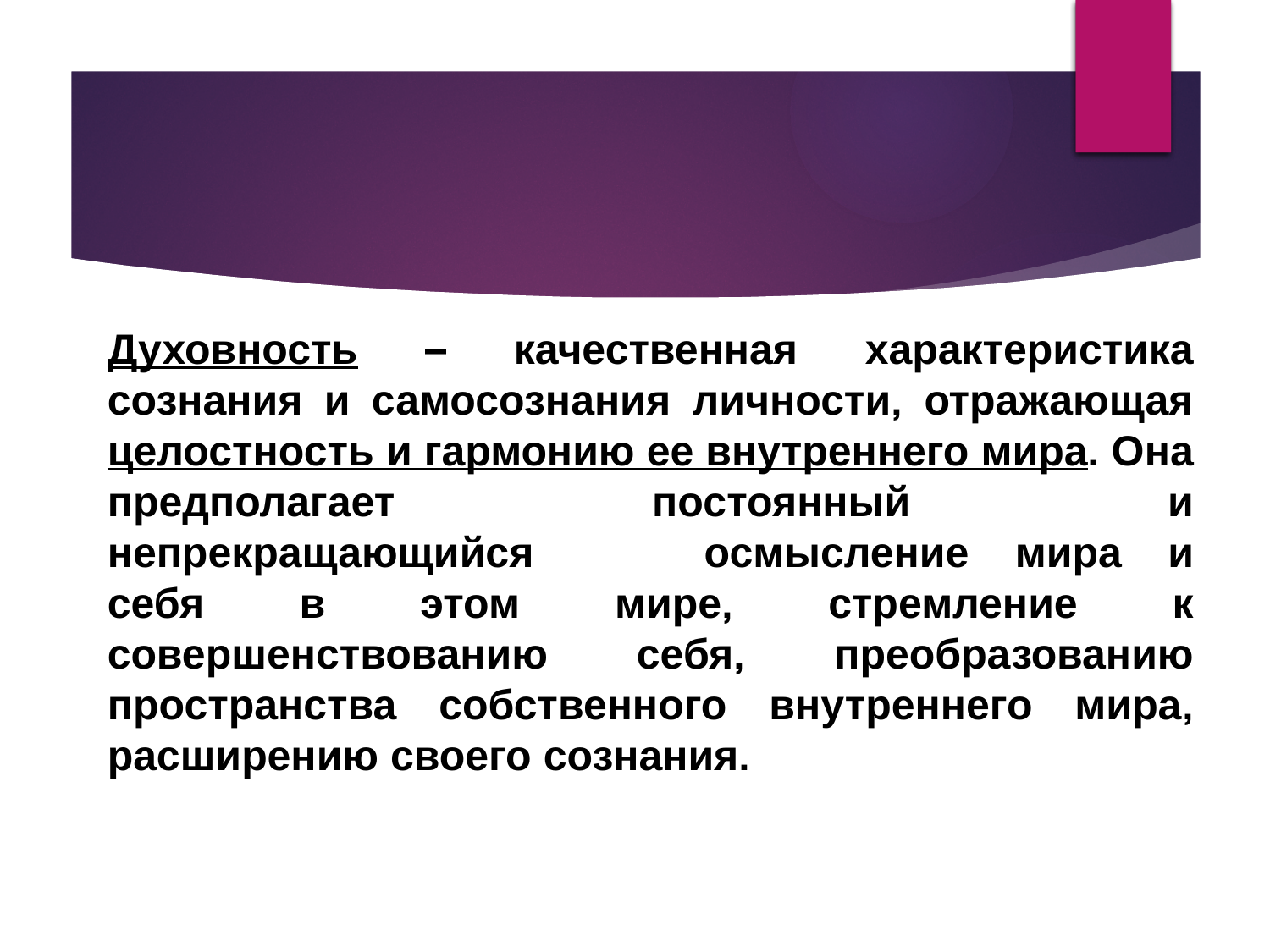

Духовность – качественная характеристика сознания и самосознания личности, отражающая целостность и гармонию ее внутреннего мира. Она предполагает постоянный и непрекращающийсядуши, осмысление мира и себя в этом мире, стремление к совершенствованию себя, преобразованию пространства собственного внутреннего мира, расширению своего сознания.